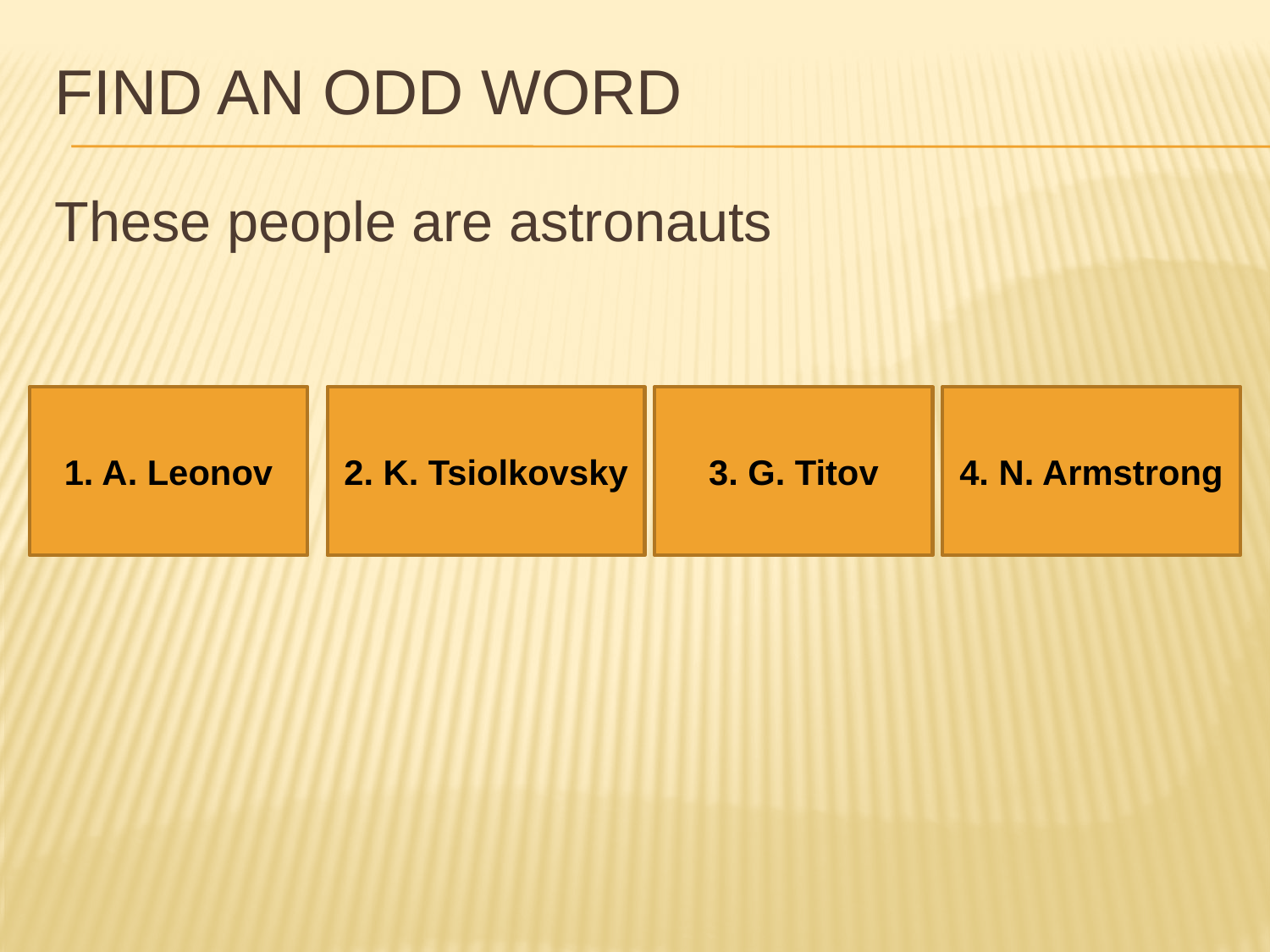

# Find an odd word
These people are astronauts
1. A. Leonov
2. K. Tsiolkovsky
3. G. Titov
4. N. Armstrong